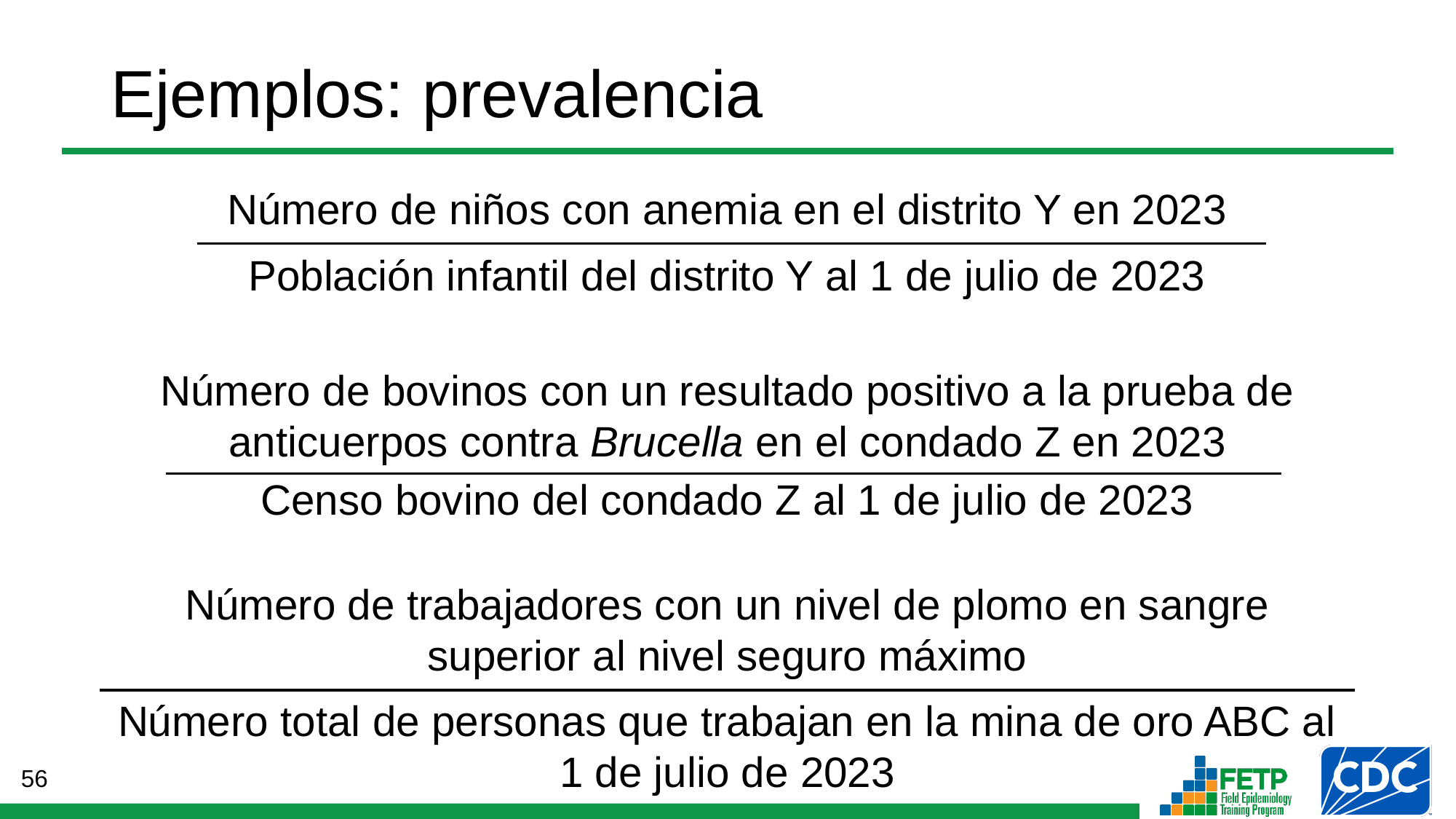

# Ejemplos: prevalencia
Número de niños con anemia en el distrito Y en 2023
Población infantil del distrito Y al 1 de julio de 2023

Número de bovinos con un resultado positivo a la prueba de anticuerpos contra Brucella en el condado Z en 2023
Censo bovino del condado Z al 1 de julio de 2023

Número de trabajadores con un nivel de plomo en sangre superior al nivel seguro máximo
Número total de personas que trabajan en la mina de oro ABC al 1 de julio de 2023